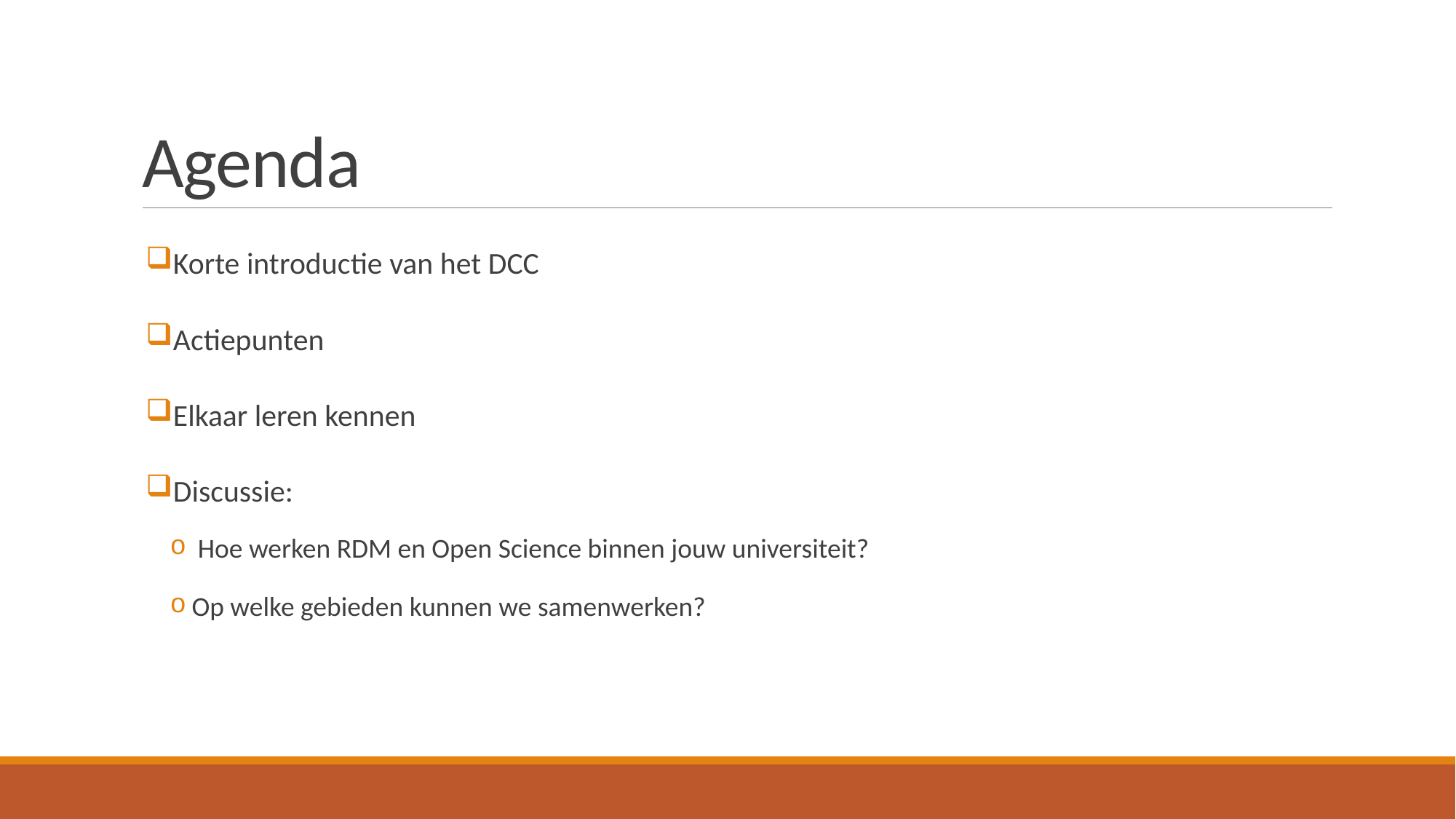

# Agenda
Korte introductie van het DCC
Actiepunten
Elkaar leren kennen
Discussie:
 Hoe werken RDM en Open Science binnen jouw universiteit?
Op welke gebieden kunnen we samenwerken?